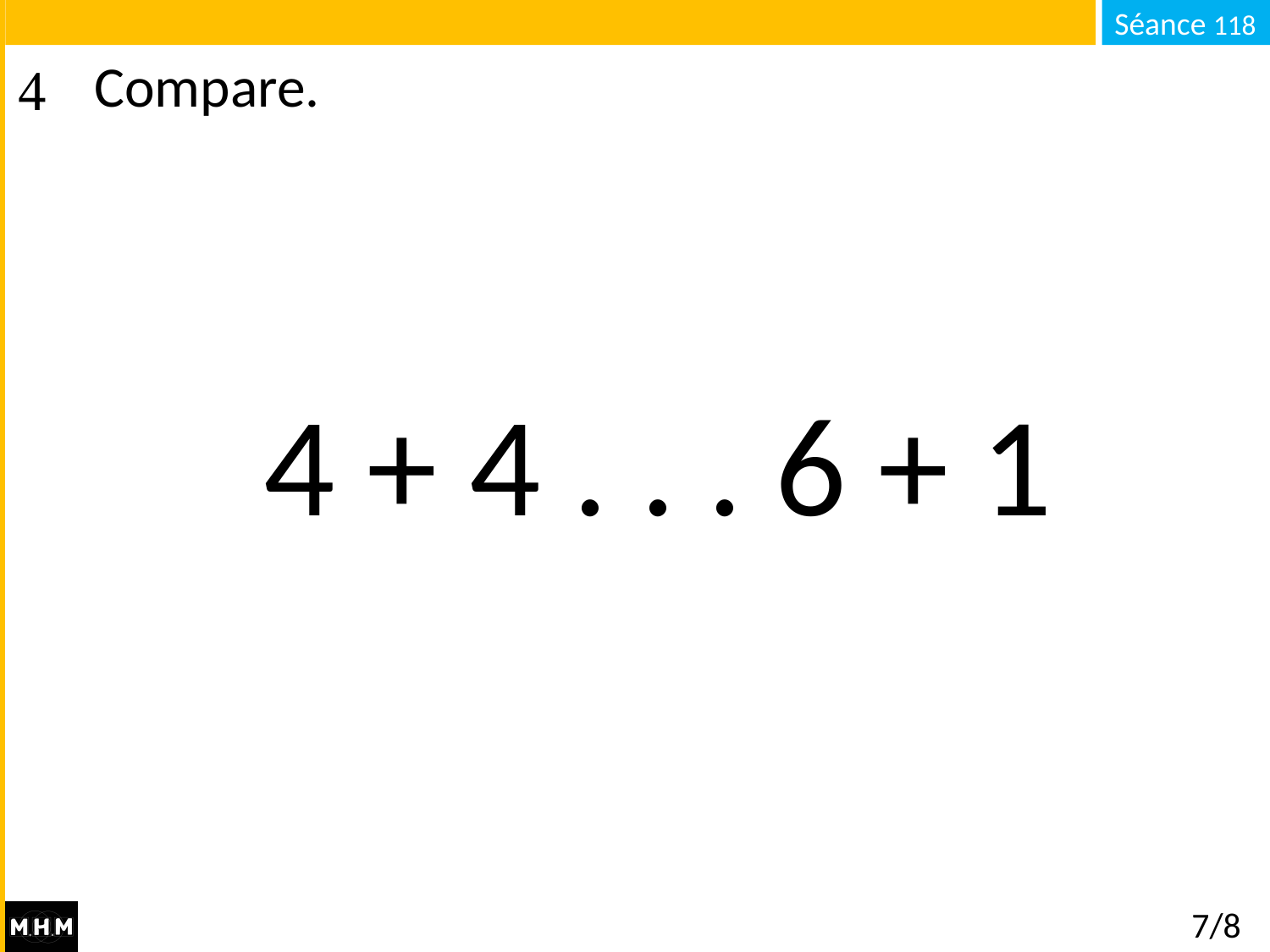

# Compare.
4 + 4 . . . 6 + 1
7/8